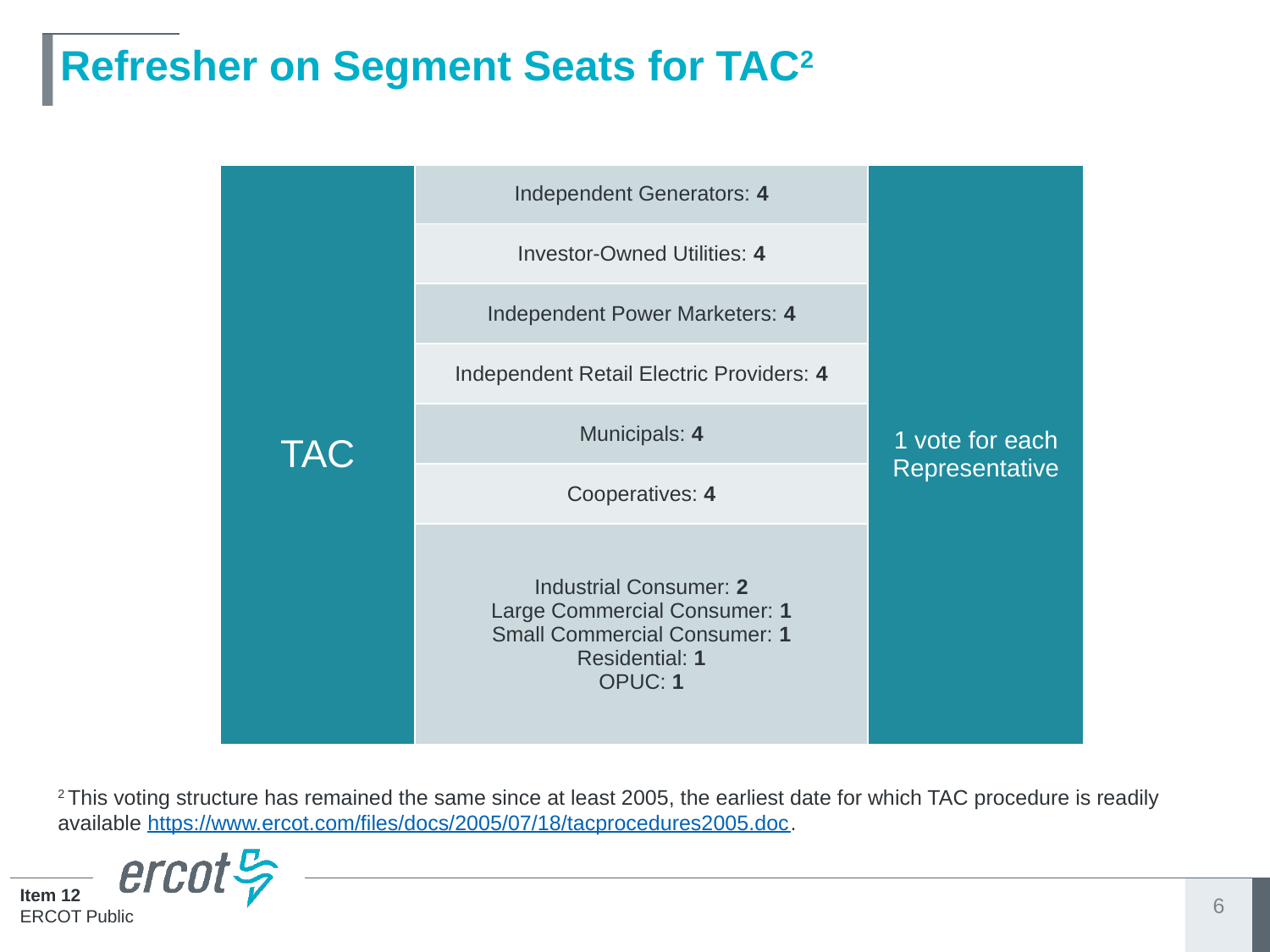

# Refresher on Segment Seats for TAC2
|  |  |  |
| --- | --- | --- |
| TAC | Independent Generators: 4 | 1 vote for each Representative |
|  | Investor-Owned Utilities: 4 |  |
|  | Independent Power Marketers: 4 |  |
|  | Independent Retail Electric Providers: 4 |  |
|  | Municipals: 4 |  |
|  | Cooperatives: 4 |  |
|  | Industrial Consumer: 2 Large Commercial Consumer: 1 Small Commercial Consumer: 1 Residential: 1 OPUC: 1 |  |
2 This voting structure has remained the same since at least 2005, the earliest date for which TAC procedure is readily available https://www.ercot.com/files/docs/2005/07/18/tacprocedures2005.doc.
6